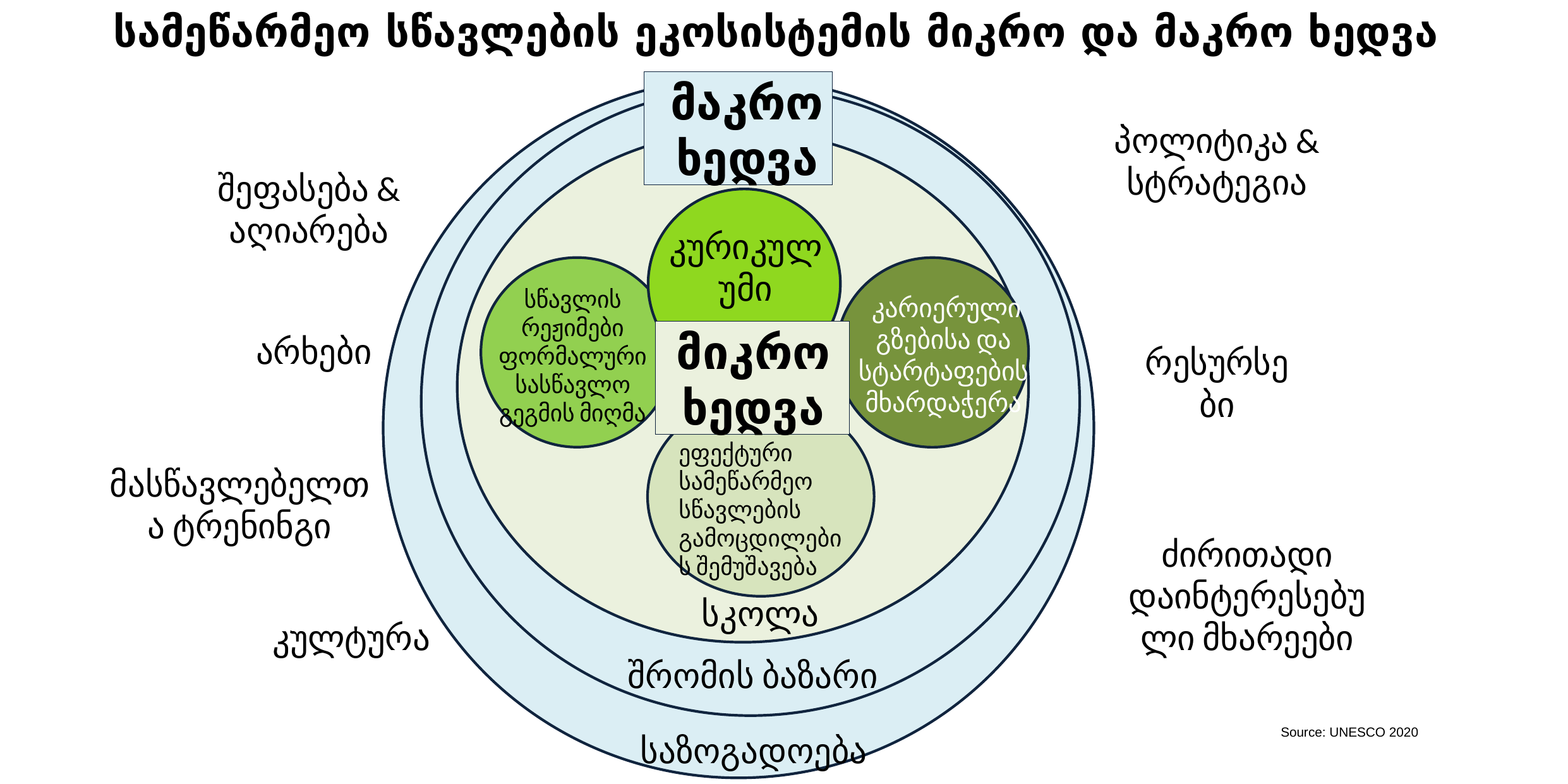

სამეწარმეო სწავლების ეკოსისტემის მიკრო და მაკრო ხედვა
მაკრო ხედვა
cc
c
პოლიტიკა & სტრატეგია
c
შეფასება & აღიარება

კურიკულუმი

სწავლის რეჟიმები ფორმალური სასწავლო გეგმის მიღმა
 კარიერული გზებისა და სტარტაფების მხარდაჭერა
მიკრო ხედვა
არხები
რესურსები

ეფექტური სამეწარმეო სწავლების გამოცდილების შემუშავება
მასწავლებელთა ტრენინგი
ძირითადი დაინტერესებული მხარეები
School
სკოლა
კულტურა
შრომის ბაზარი
Source: UNESCO 2020

საზოგადოება